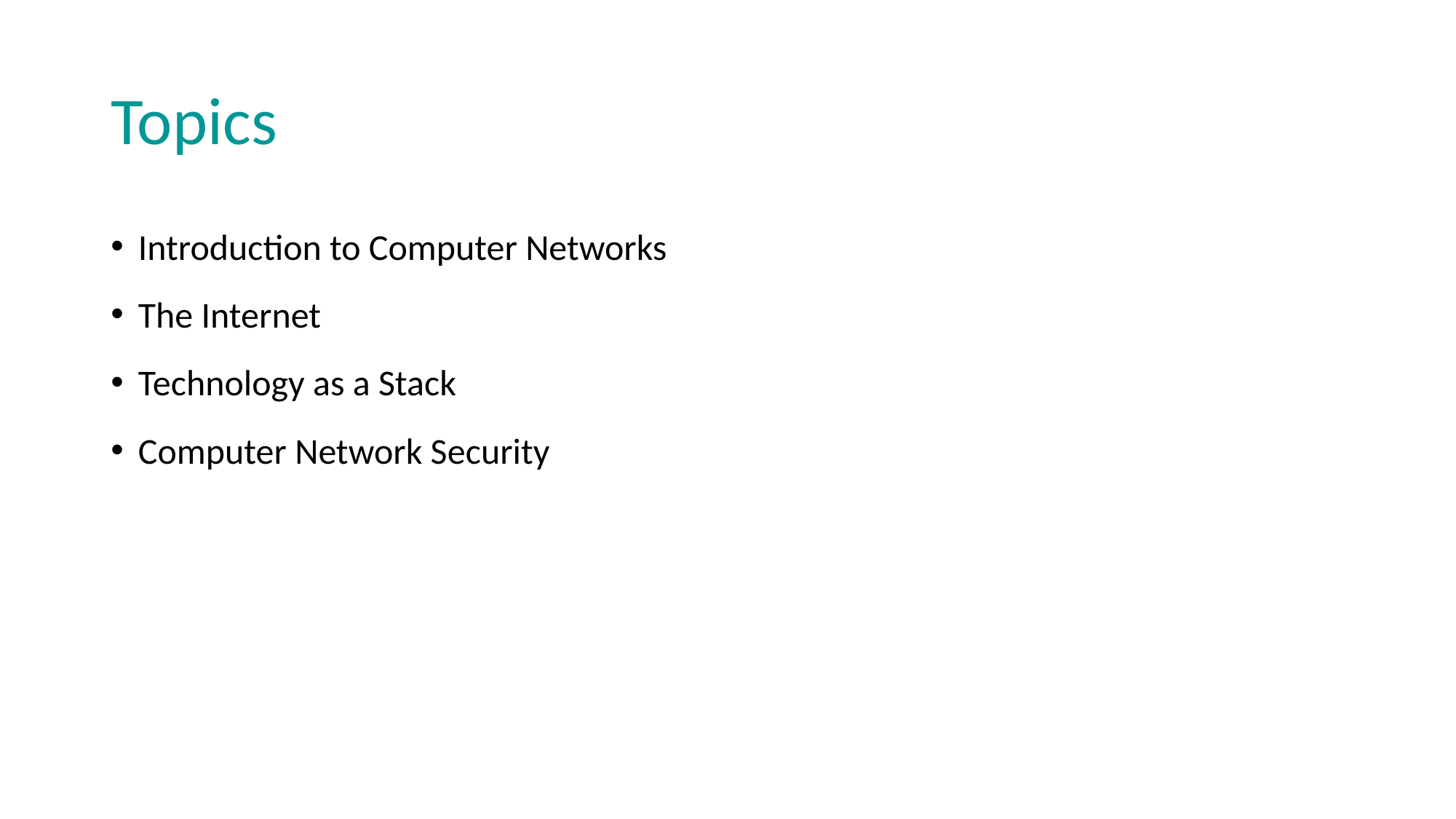

# Topics
Introduction to Computer Networks
The Internet
Technology as a Stack
Computer Network Security